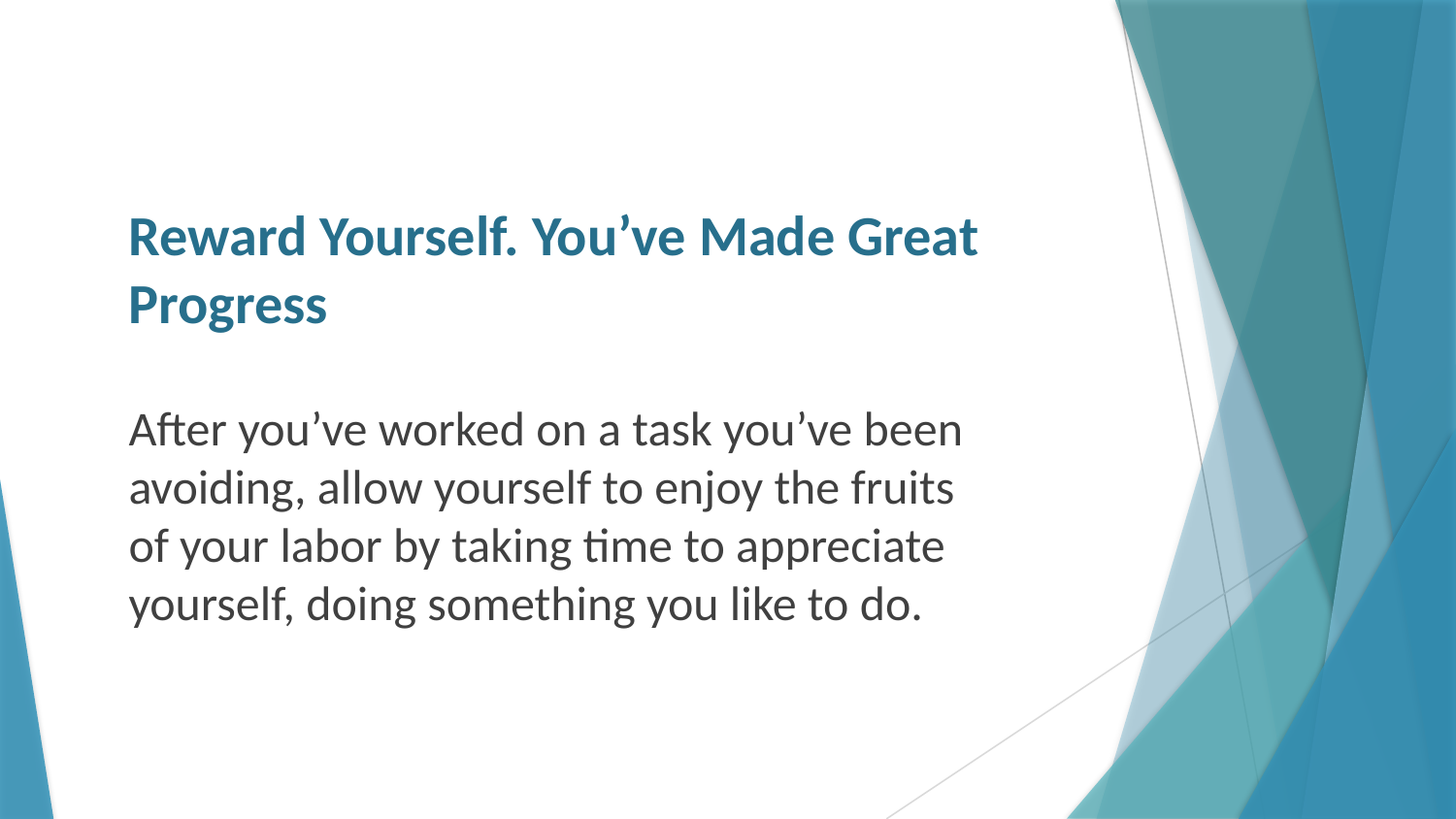

# Reward Yourself. You’ve Made Great Progress
After you’ve worked on a task you’ve been avoiding, allow yourself to enjoy the fruits of your labor by taking time to appreciate yourself, doing something you like to do.